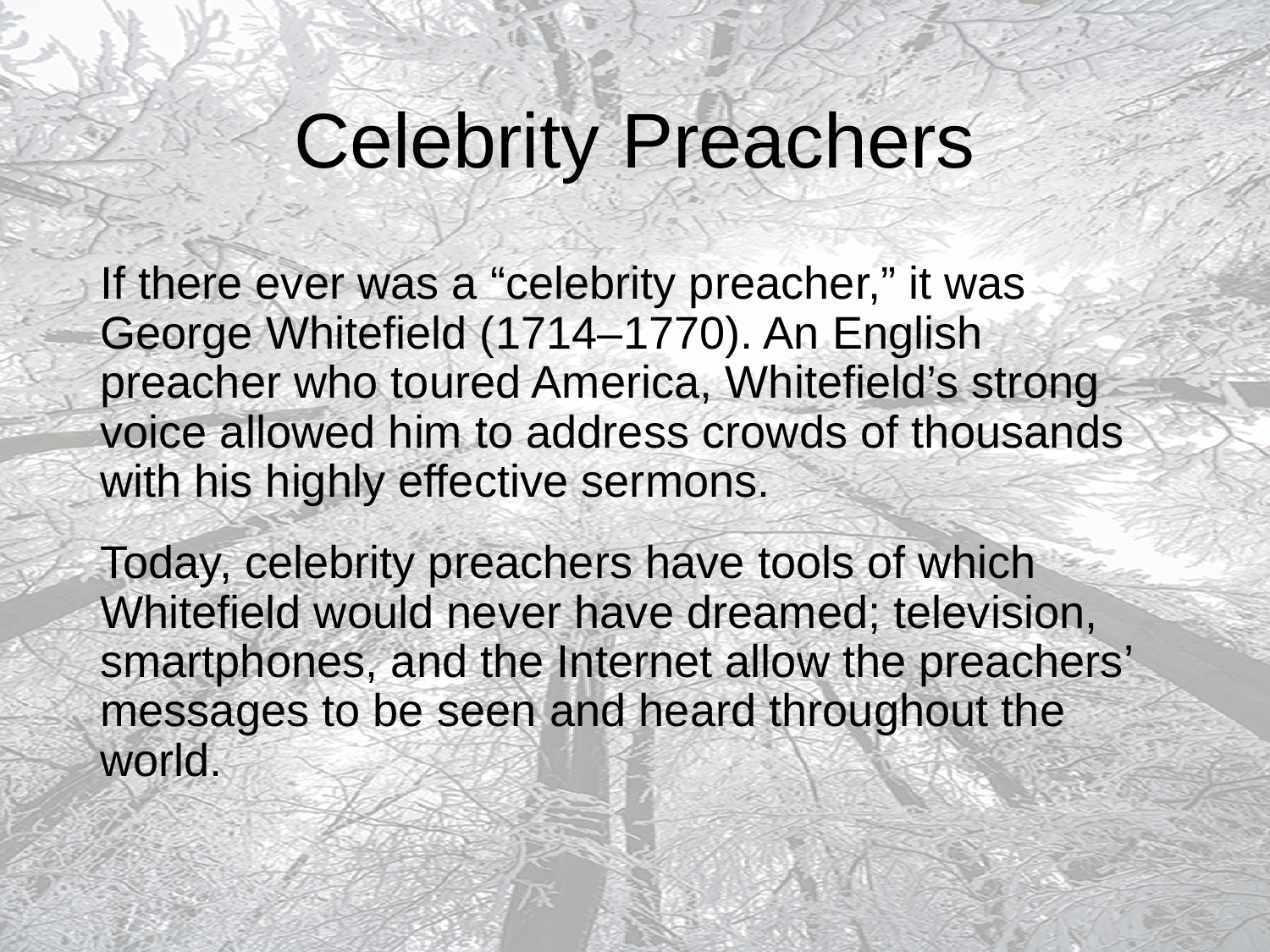

# Celebrity Preachers
If there ever was a “celebrity preacher,” it was George Whitefield (1714–1770). An English preacher who toured America, Whitefield’s strong voice allowed him to address crowds of thousands with his highly effective sermons.
Today, celebrity preachers have tools of which Whitefield would never have dreamed; television, smartphones, and the Internet allow the preachers’ messages to be seen and heard throughout the world.